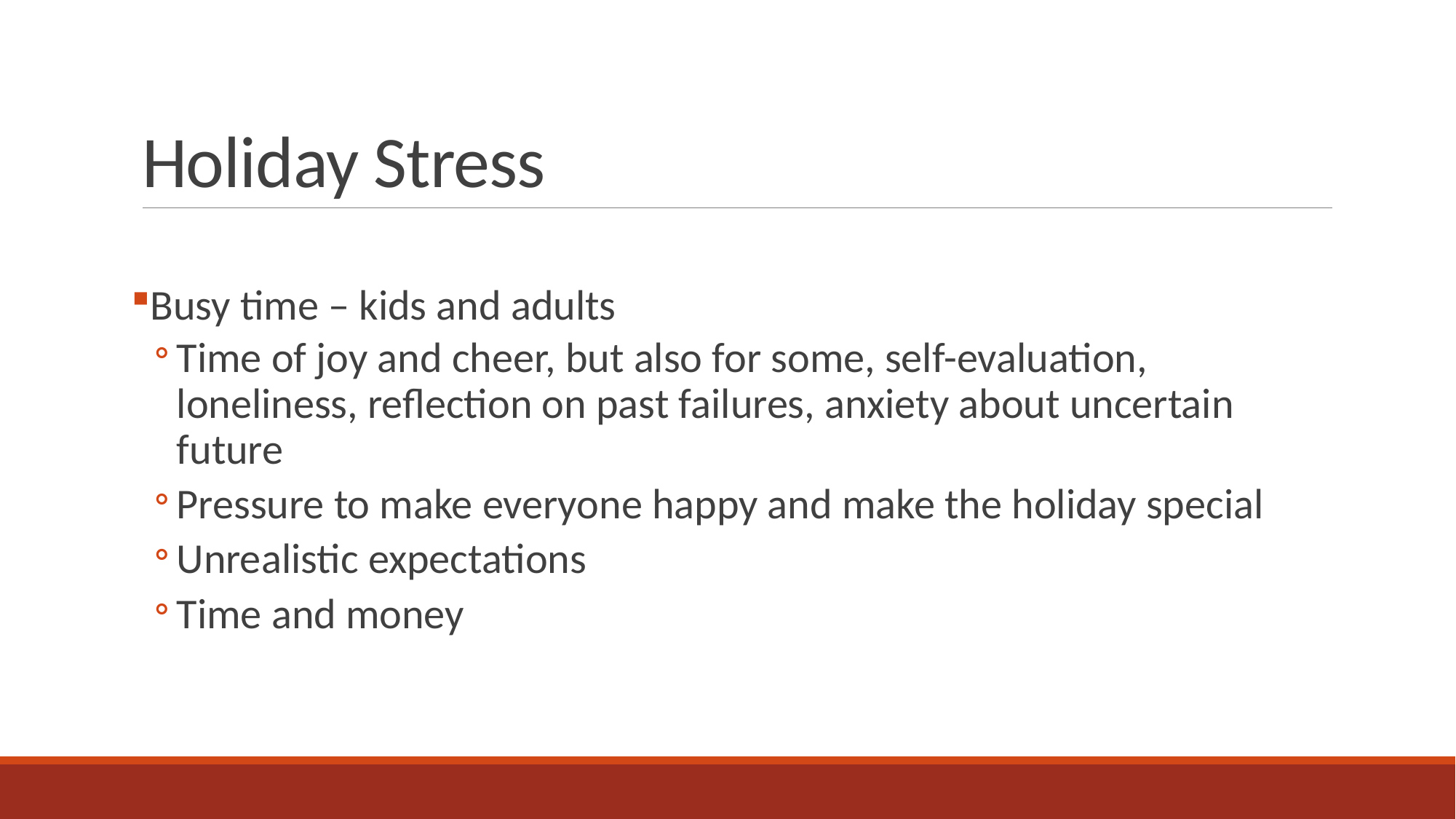

# Holiday Stress

Busy time – kids and adults
Time of joy and cheer, but also for some, self-evaluation, loneliness, reflection on past failures, anxiety about uncertain future
Pressure to make everyone happy and make the holiday special
Unrealistic expectations
Time and money